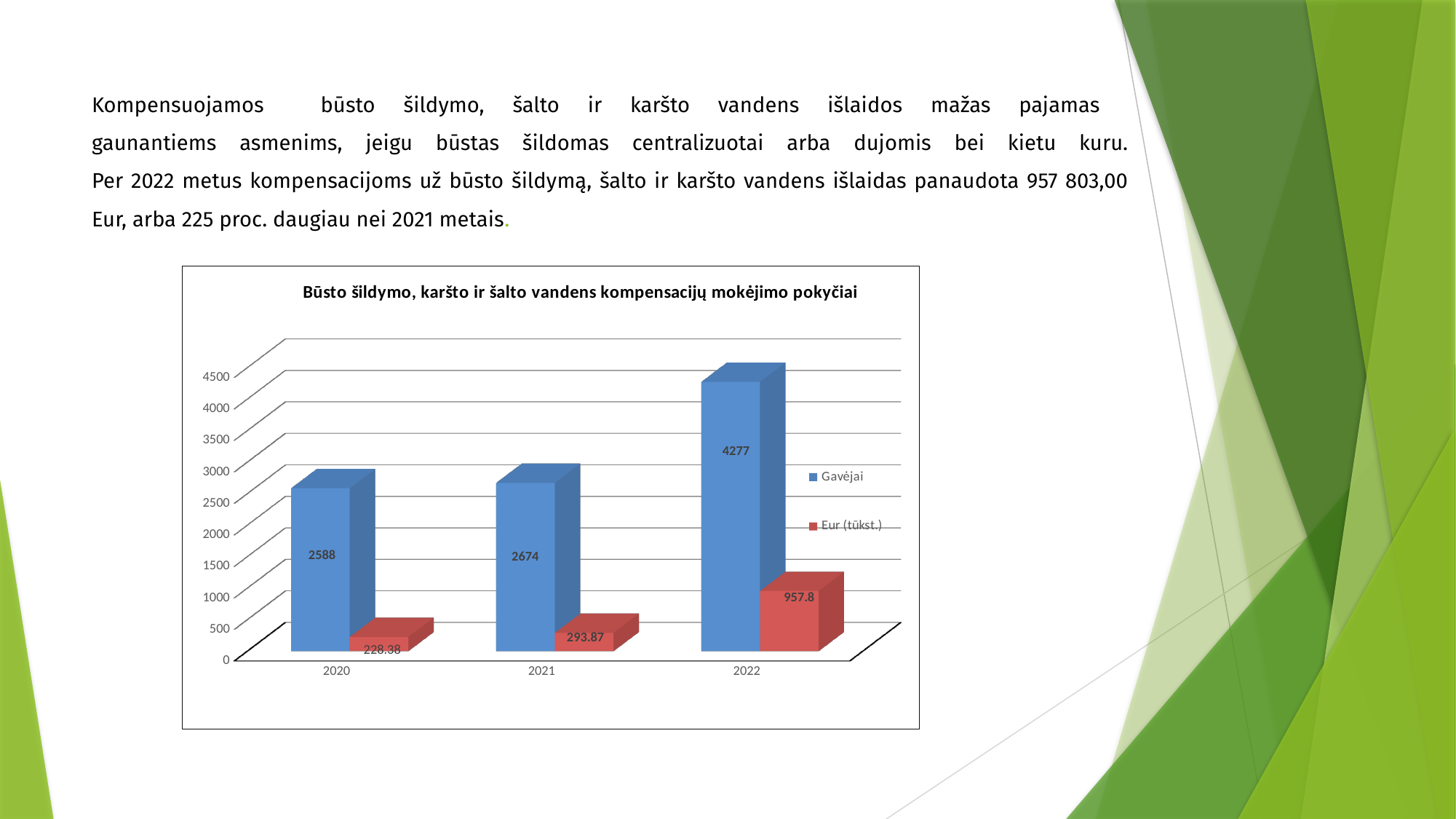

# Kompensuojamos  būsto šildymo, šalto ir karšto vandens išlaidos mažas pajamas gaunantiems asmenims, jeigu būstas šildomas centralizuotai arba dujomis bei kietu kuru. Per 2022 metus kompensacijoms už būsto šildymą, šalto ir karšto vandens išlaidas panaudota 957 803,00 Eur, arba 225 proc. daugiau nei 2021 metais.

[unsupported chart]